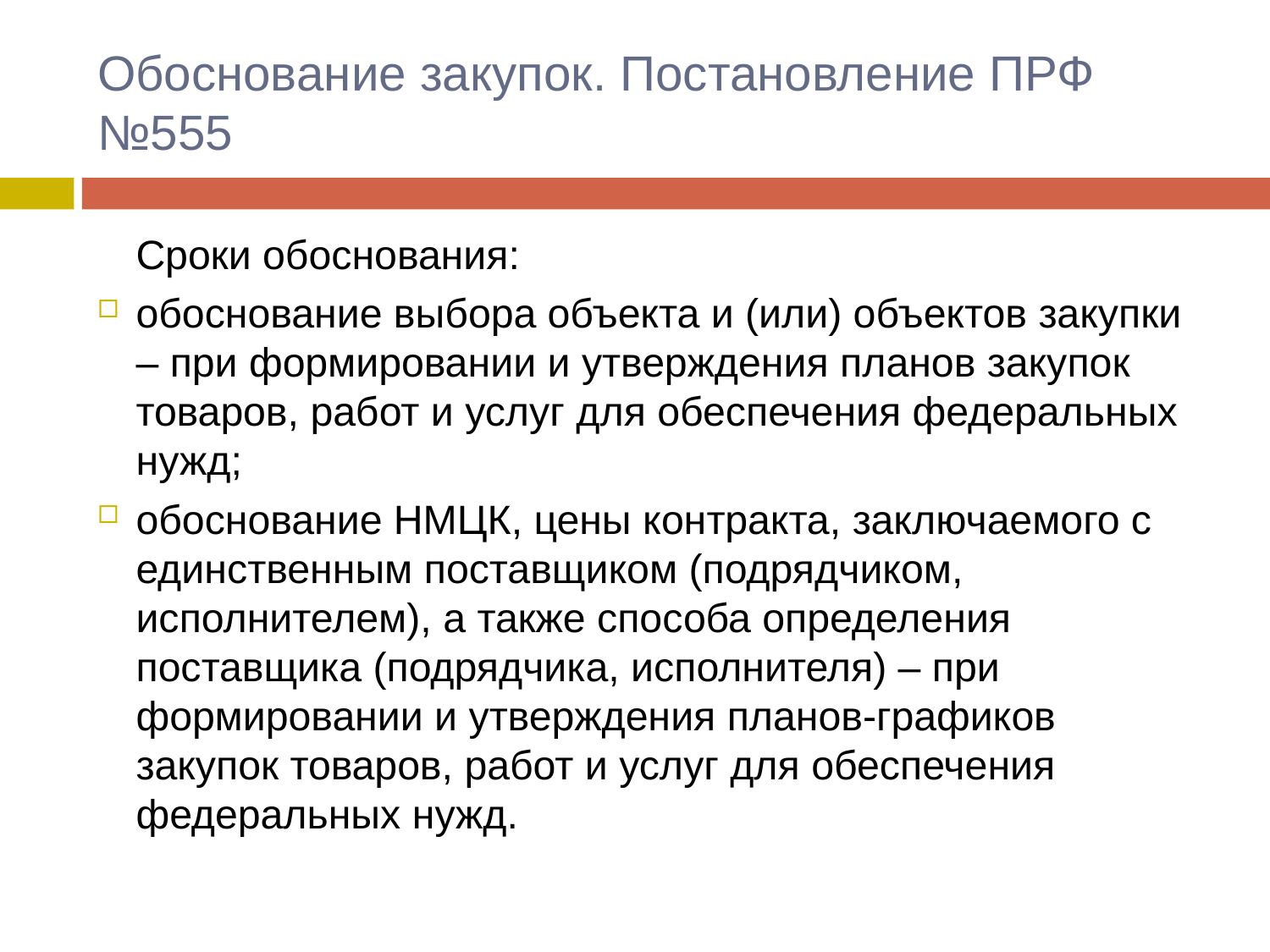

# Обоснование закупок. Постановление ПРФ №555
	Сроки обоснования:
обоснование выбора объекта и (или) объектов закупки – при формировании и утверждения планов закупок товаров, работ и услуг для обеспечения федеральных нужд;
обоснование НМЦК, цены контракта, заключаемого с единственным поставщиком (подрядчиком, исполнителем), а также способа определения поставщика (подрядчика, исполнителя) – при формировании и утверждения планов-графиков закупок товаров, работ и услуг для обеспечения федеральных нужд.